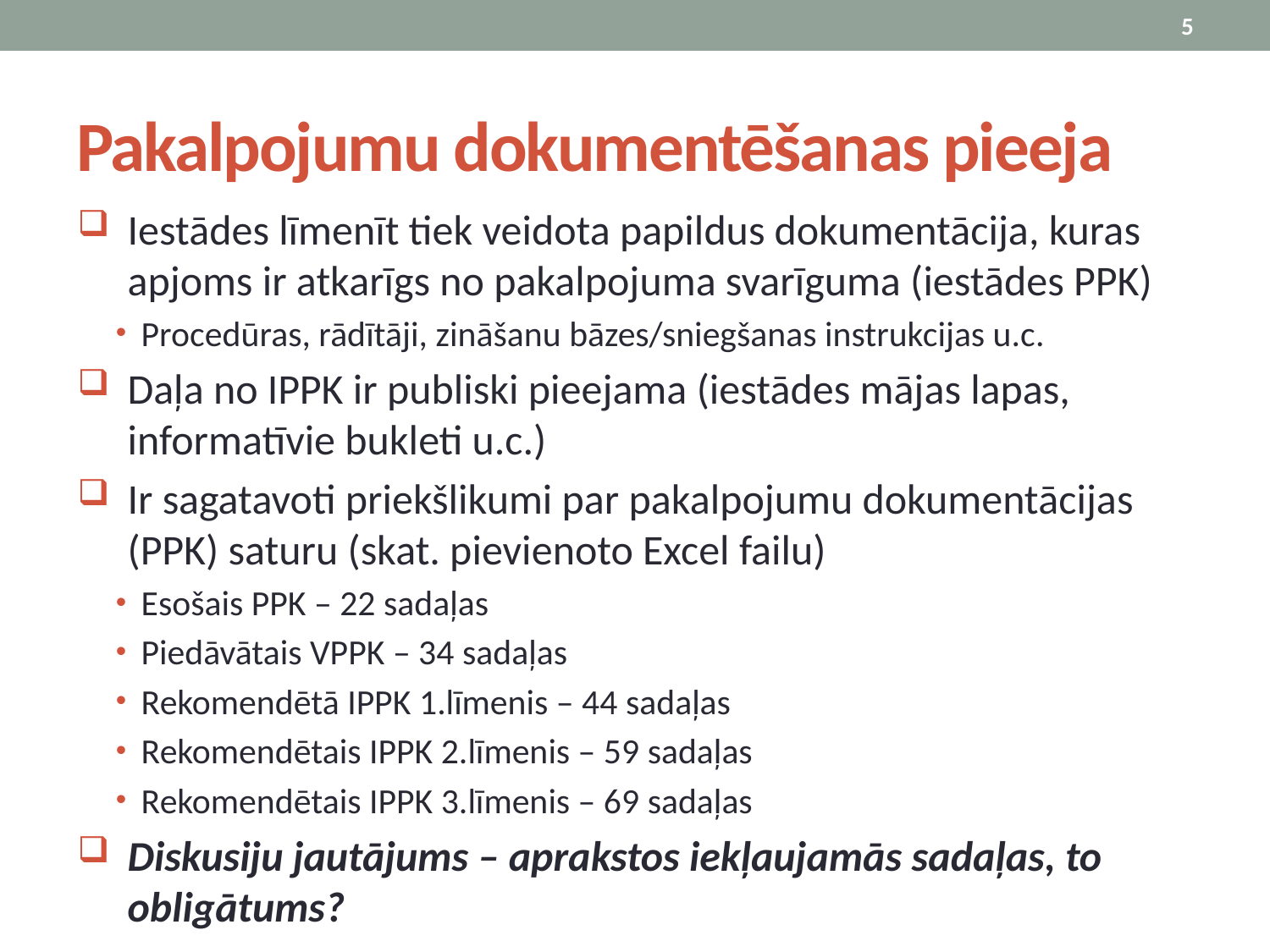

5
# Pakalpojumu dokumentēšanas pieeja
Iestādes līmenīt tiek veidota papildus dokumentācija, kuras apjoms ir atkarīgs no pakalpojuma svarīguma (iestādes PPK)
Procedūras, rādītāji, zināšanu bāzes/sniegšanas instrukcijas u.c.
Daļa no IPPK ir publiski pieejama (iestādes mājas lapas, informatīvie bukleti u.c.)
Ir sagatavoti priekšlikumi par pakalpojumu dokumentācijas (PPK) saturu (skat. pievienoto Excel failu)
Esošais PPK – 22 sadaļas
Piedāvātais VPPK – 34 sadaļas
Rekomendētā IPPK 1.līmenis – 44 sadaļas
Rekomendētais IPPK 2.līmenis – 59 sadaļas
Rekomendētais IPPK 3.līmenis – 69 sadaļas
Diskusiju jautājums – aprakstos iekļaujamās sadaļas, to obligātums?